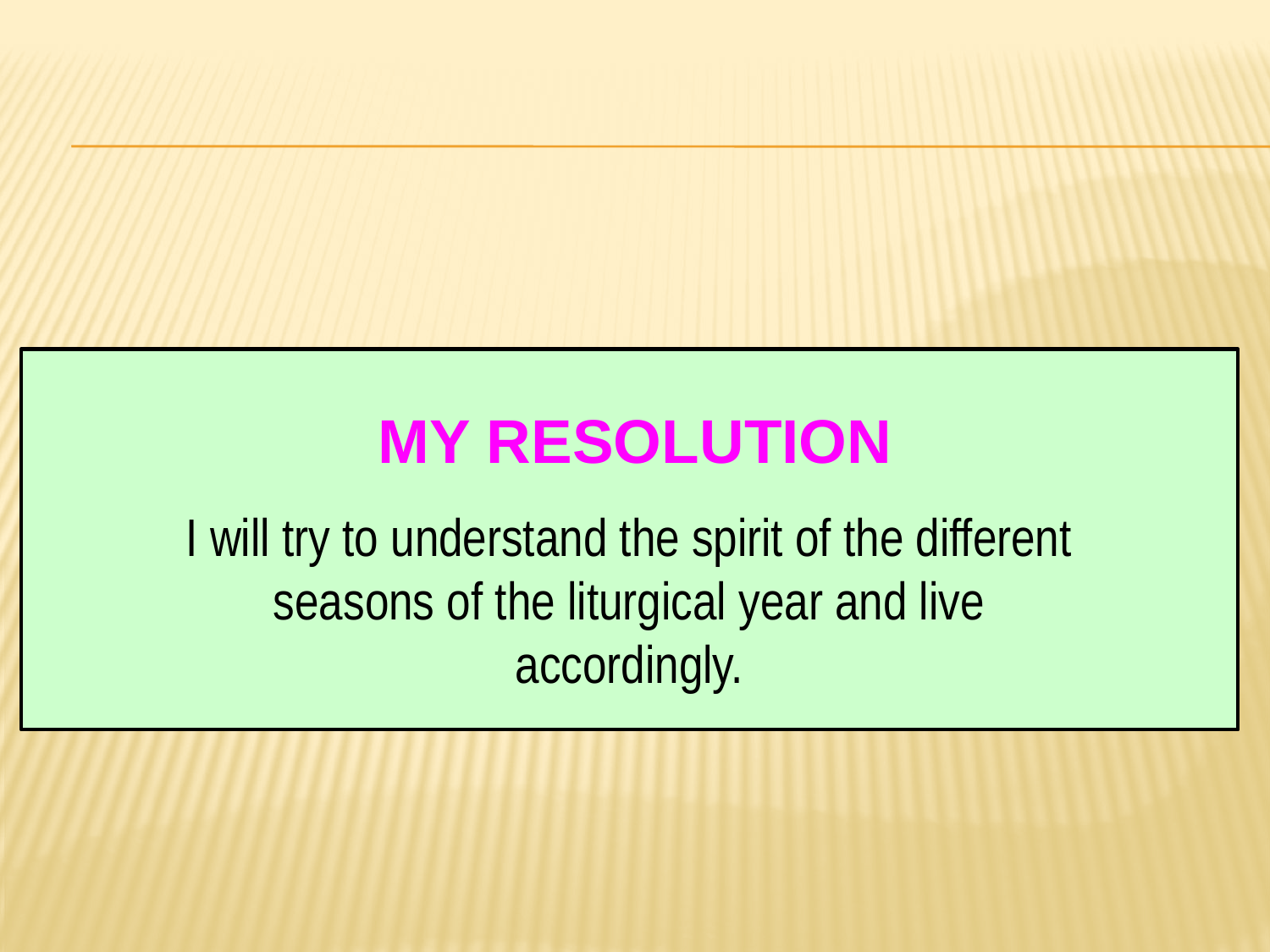

# My Resolution
I will try to understand the spirit of the different seasons of the liturgical year and live accordingly.